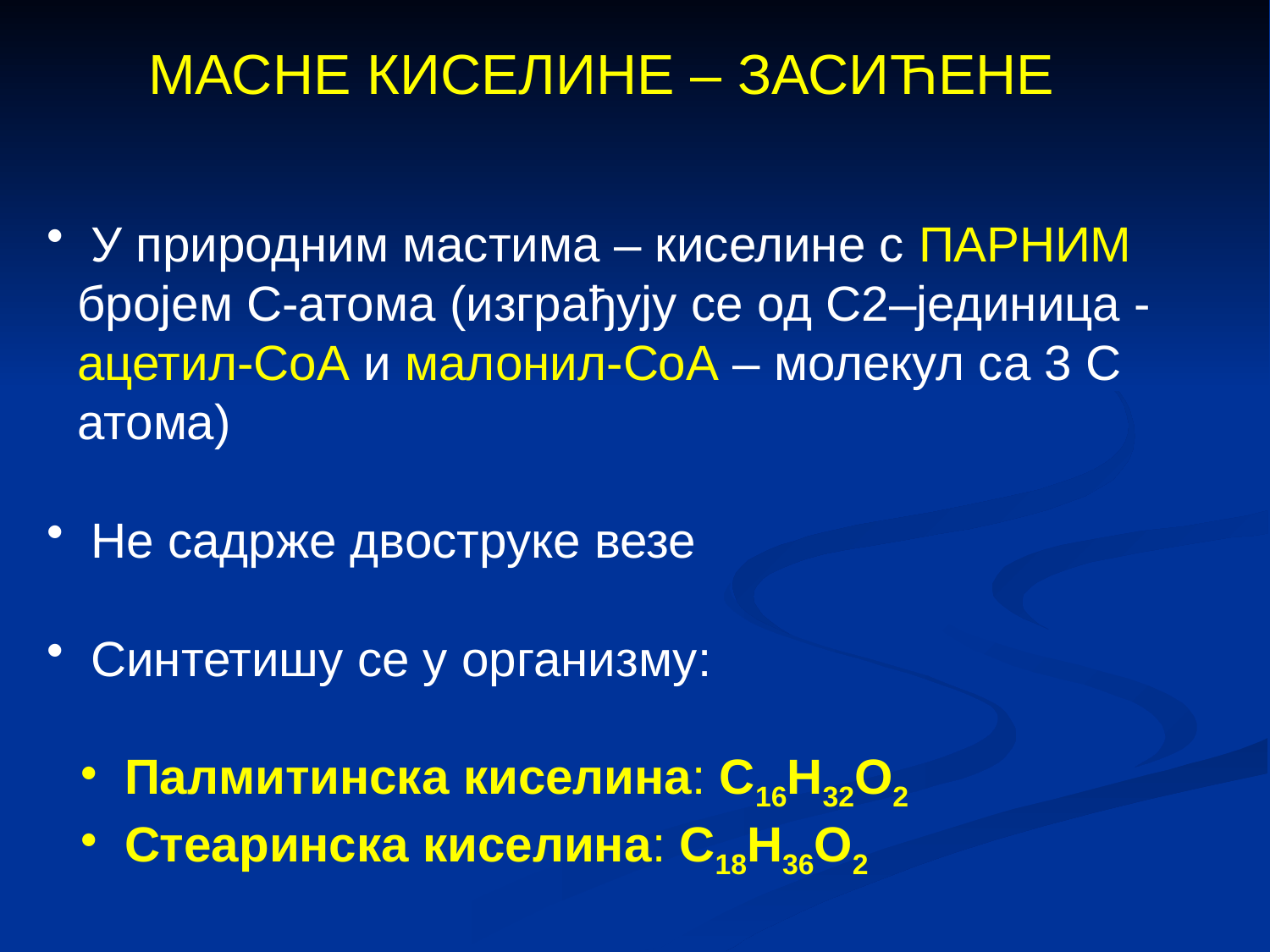

МАСНЕ КИСЕЛИНЕ – ЗАСИЋЕНЕ
 У природним мастима – киселине с ПАРНИМ бројем C-атома (изграђују се од С2–јединица - ацетил-CоА и малонил-CоА – молекул са 3 С атома)

 Не садрже двоструке везе

 Синтетишу се у организму:

 Палмитинска киселина: C16H32О2
 Стеаринска киселина: C18H36О2
U prirodnim mastima – kiseline s parnim brojem C-atoma

(izgra uju se od C

– jedinica)

2

Palmitinska kiselina; C16 H32 O2

Stearinska kiselina; C18 H36 O2